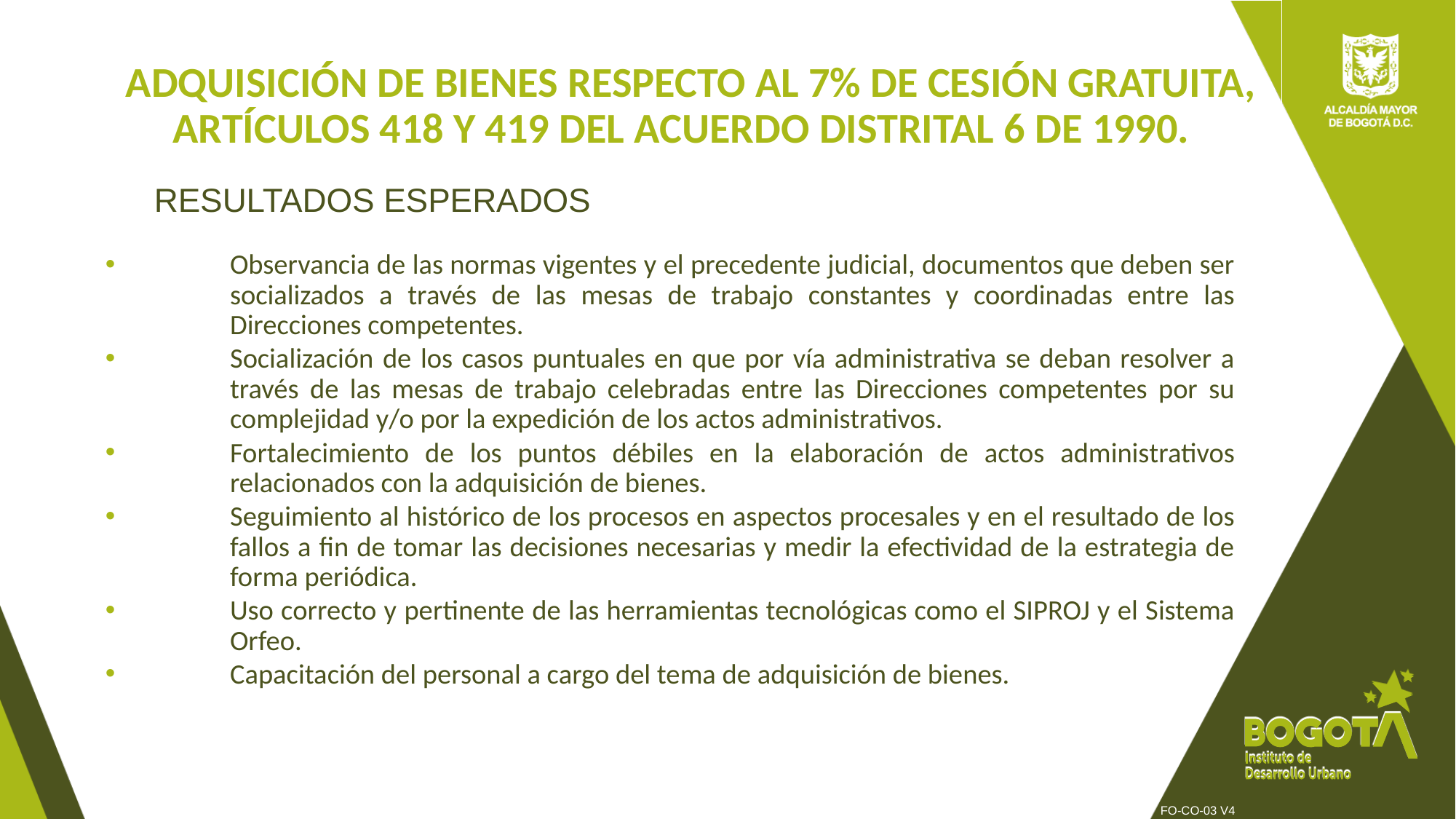

# ADQUISICIÓN DE BIENES RESPECTO AL 7% DE CESIÓN GRATUITA, ARTÍCULOS 418 Y 419 DEL ACUERDO DISTRITAL 6 DE 1990.
RESULTADOS ESPERADOS

Observancia de las normas vigentes y el precedente judicial, documentos que deben ser socializados a través de las mesas de trabajo constantes y coordinadas entre las Direcciones competentes.
Socialización de los casos puntuales en que por vía administrativa se deban resolver a través de las mesas de trabajo celebradas entre las Direcciones competentes por su complejidad y/o por la expedición de los actos administrativos.
Fortalecimiento de los puntos débiles en la elaboración de actos administrativos relacionados con la adquisición de bienes.
Seguimiento al histórico de los procesos en aspectos procesales y en el resultado de los fallos a fin de tomar las decisiones necesarias y medir la efectividad de la estrategia de forma periódica.
Uso correcto y pertinente de las herramientas tecnológicas como el SIPROJ y el Sistema Orfeo.
Capacitación del personal a cargo del tema de adquisición de bienes.